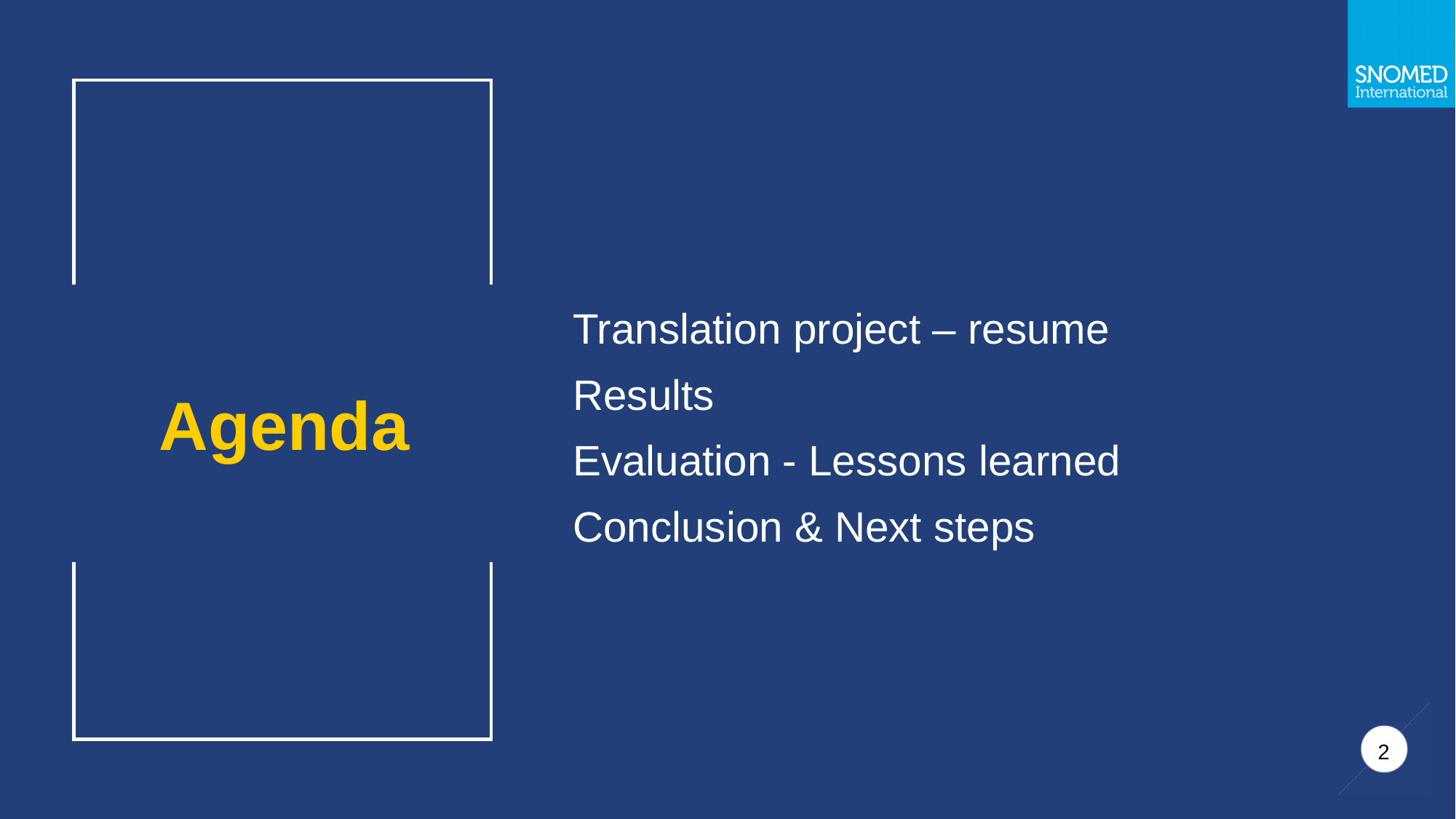

Agenda
Translation project – resume
Results
Evaluation - Lessons learned
Conclusion & Next steps